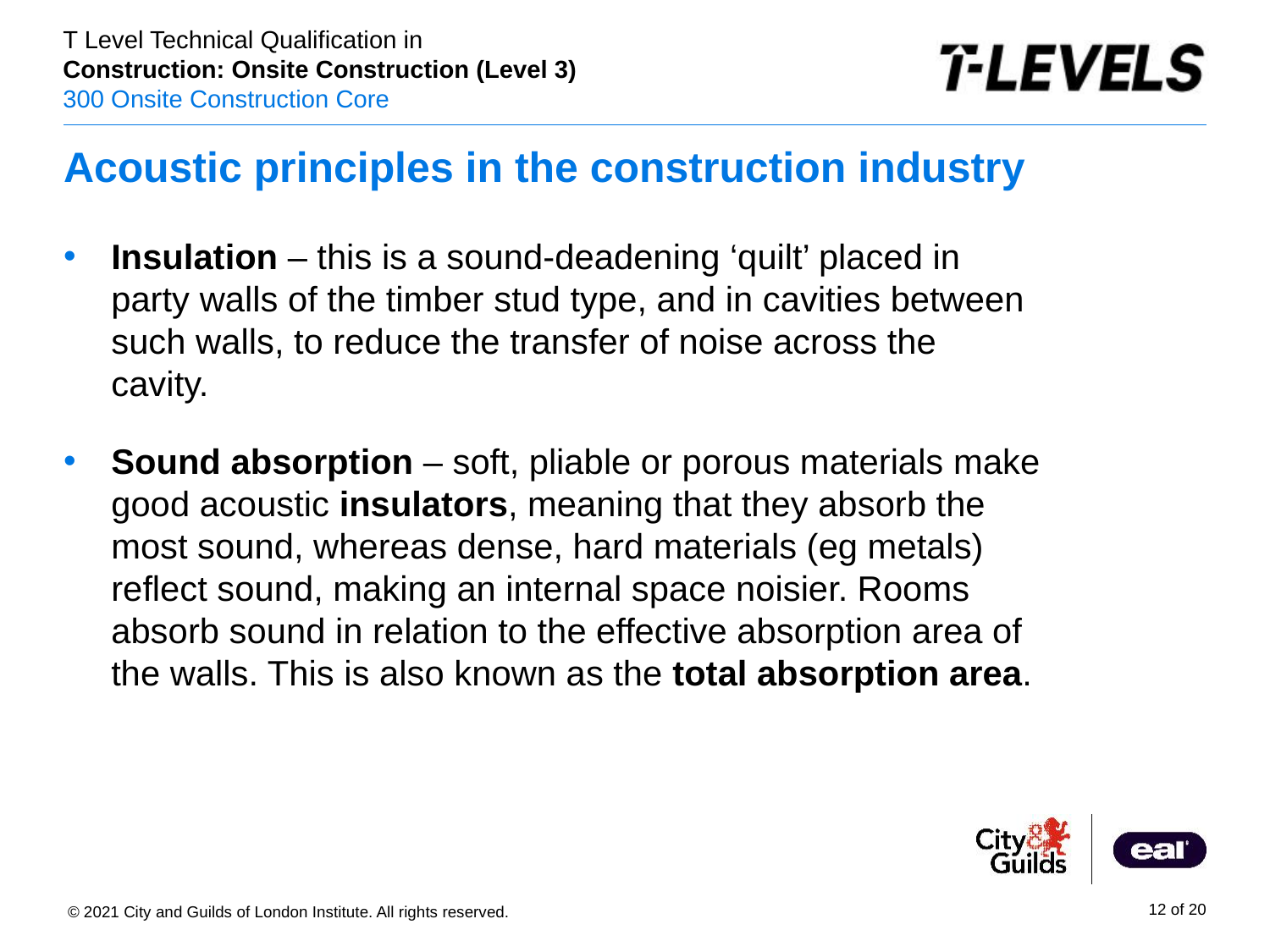

# Acoustic principles in the construction industry
Insulation – this is a sound-deadening ‘quilt’ placed in party walls of the timber stud type, and in cavities between such walls, to reduce the transfer of noise across the cavity.
Sound absorption – soft, pliable or porous materials make good acoustic insulators, meaning that they absorb the most sound, whereas dense, hard materials (eg metals) reflect sound, making an internal space noisier. Rooms absorb sound in relation to the effective absorption area of the walls. This is also known as the total absorption area.